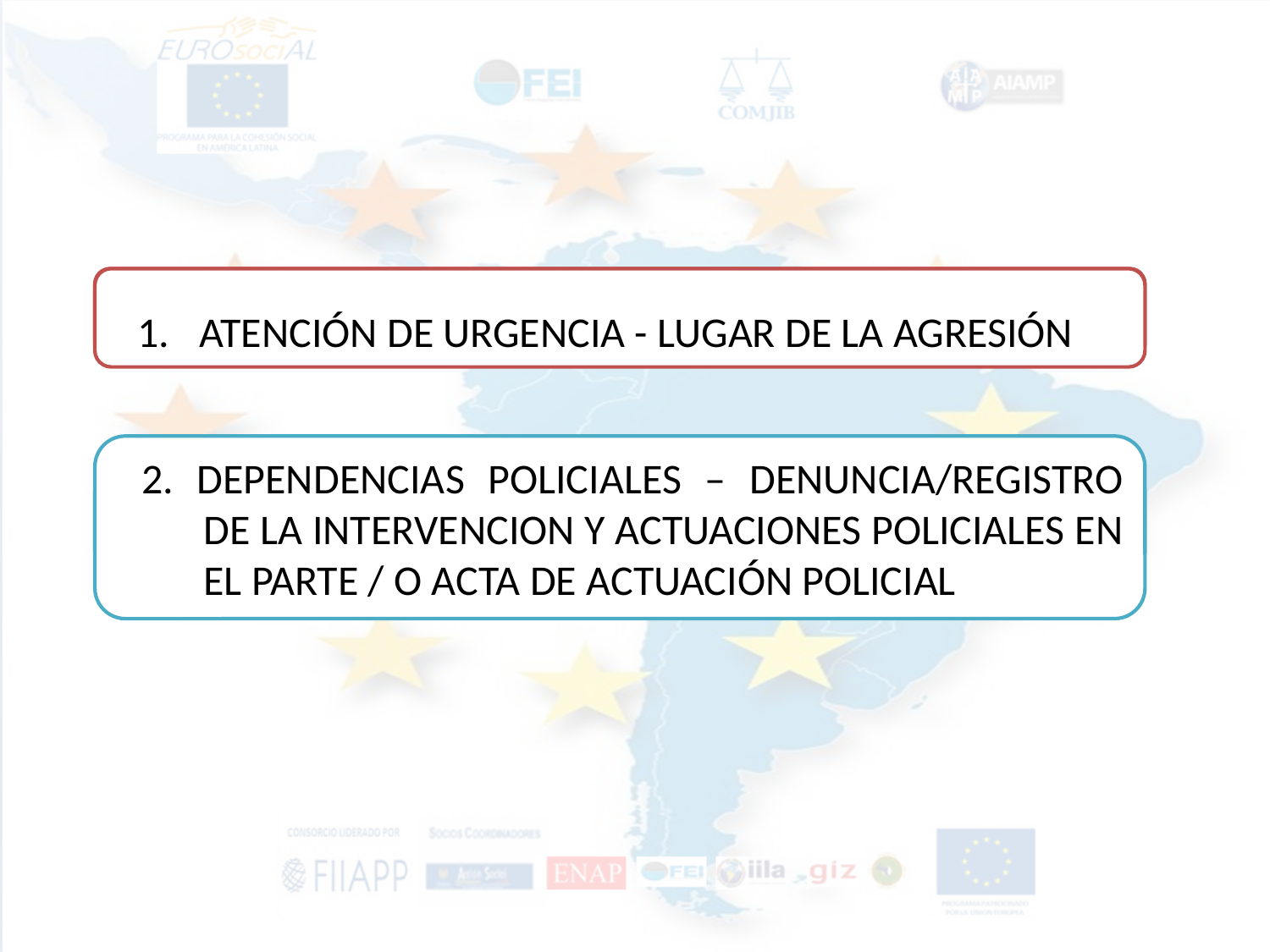

ATENCIÓN DE URGENCIA - LUGAR DE LA AGRESIÓN
2. DEPENDENCIAS POLICIALES – DENUNCIA/REGISTRO DE LA INTERVENCION Y ACTUACIONES POLICIALES EN EL PARTE / O ACTA DE ACTUACIÓN POLICIAL